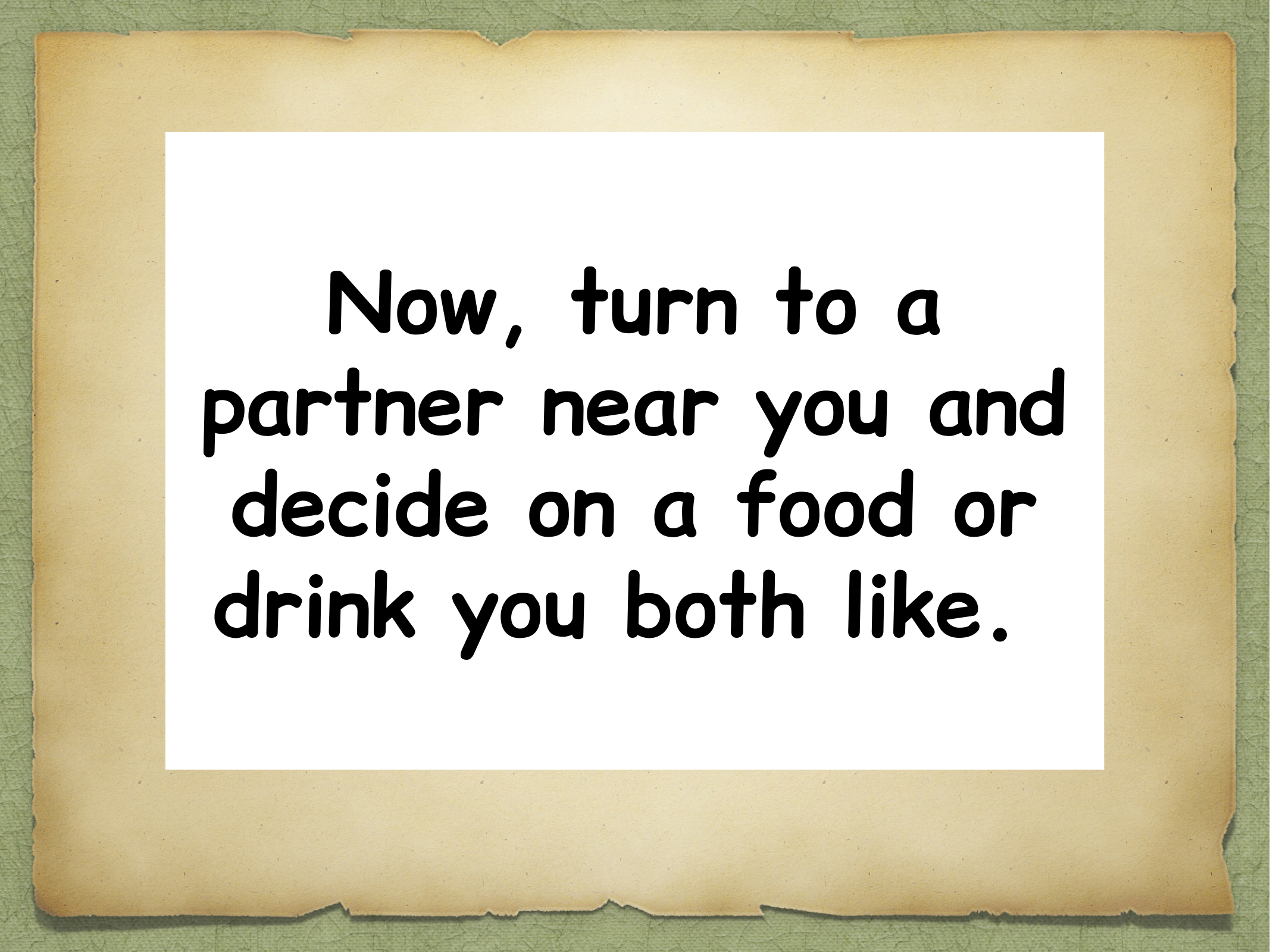

Now, turn to a partner near you and decide on a food or drink you both like.